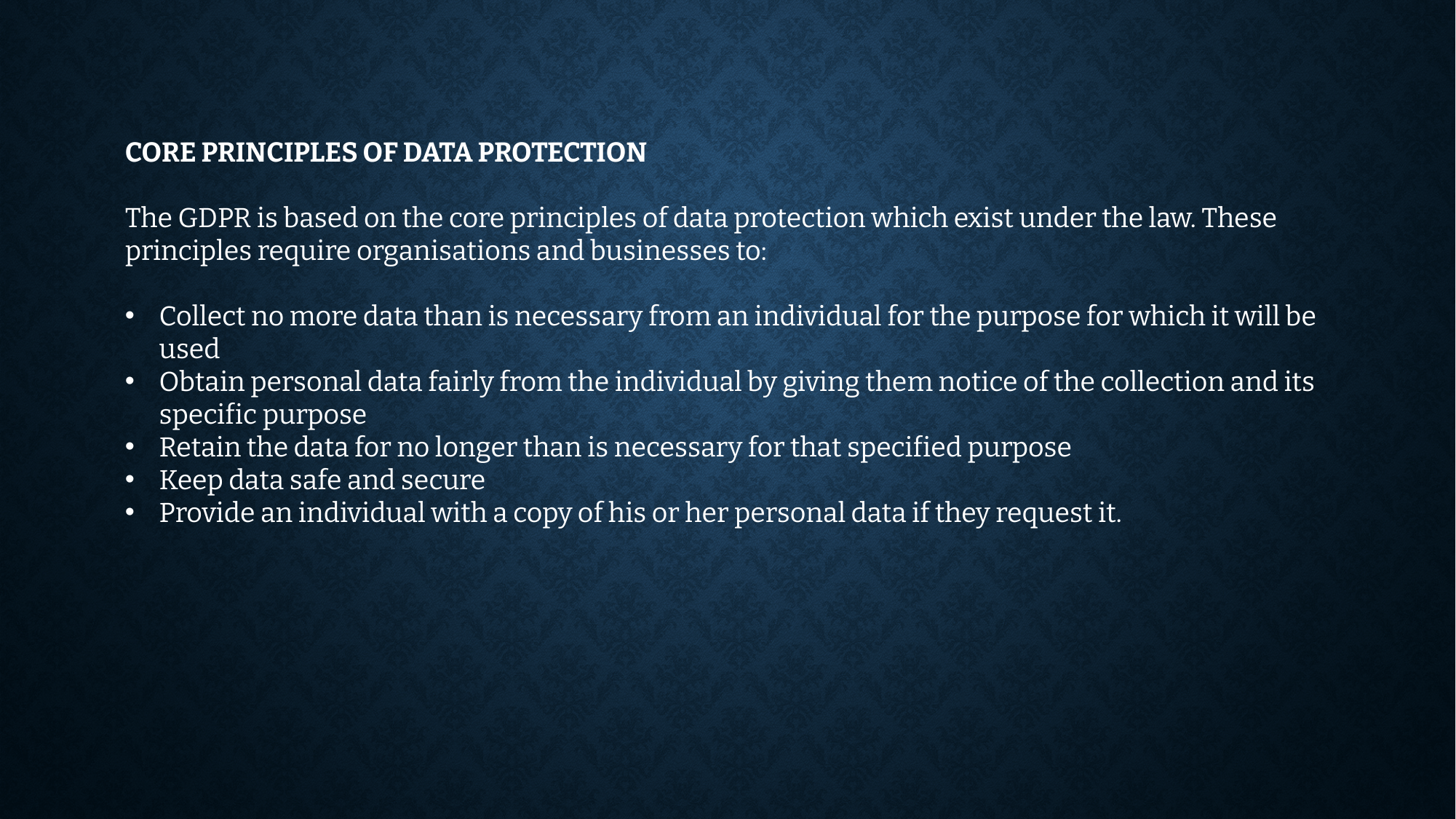

CORE PRINCIPLES OF DATA PROTECTION

The GDPR is based on the core principles of data protection which exist under the law. These principles require organisations and businesses to:

Collect no more data than is necessary from an individual for the purpose for which it will be used
Obtain personal data fairly from the individual by giving them notice of the collection and its specific purpose
Retain the data for no longer than is necessary for that specified purpose
Keep data safe and secure
Provide an individual with a copy of his or her personal data if they request it.